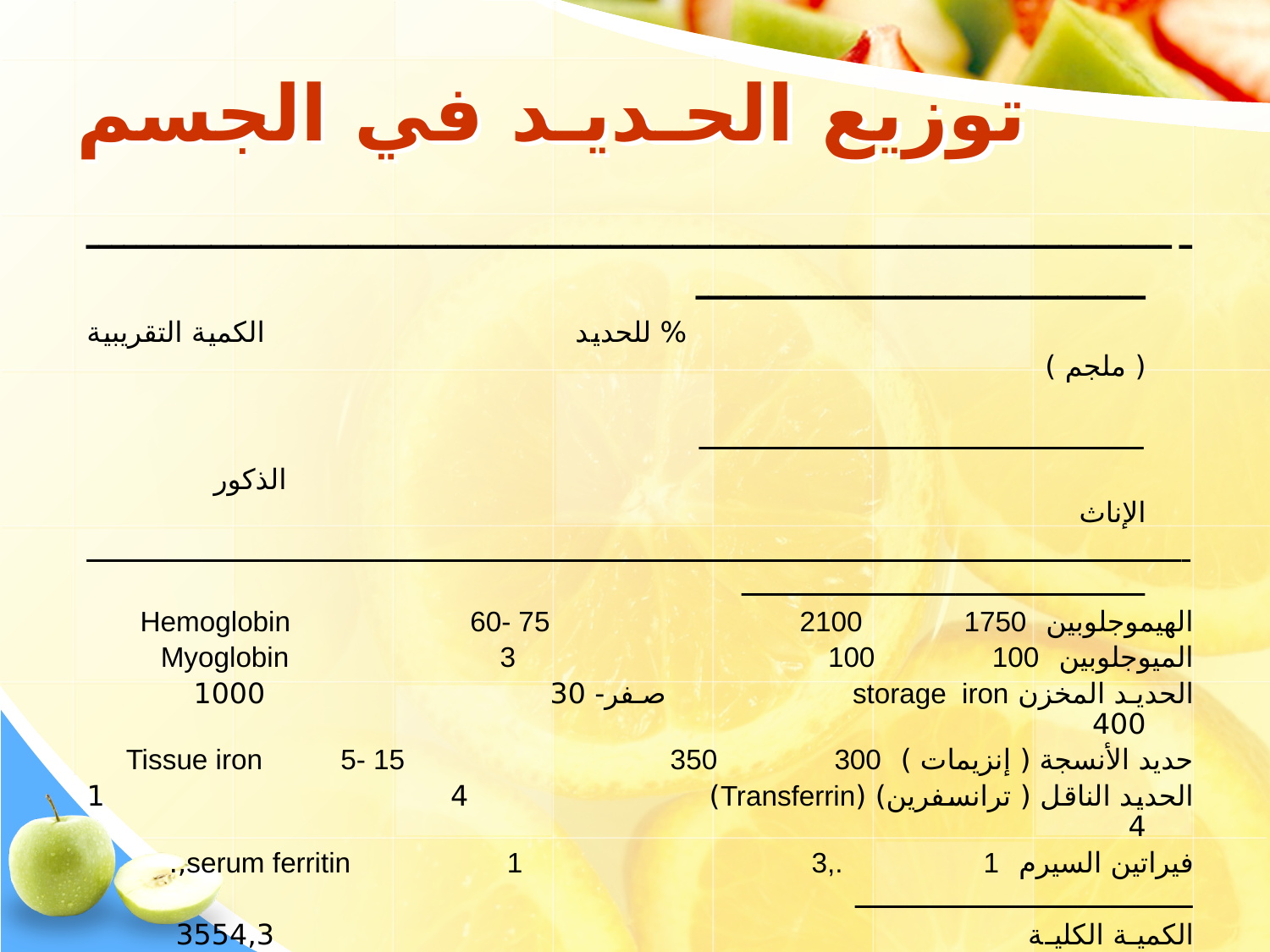

# توزيع الحـديـد في الجسم
ــــــــــــــــــــــــــــــــــــــــــــــــــــــــــــــــــــــــــــــــــــــــــــــــــــــــــــــــــــــــــــ
                                                         % للحديد                                   الكمية التقريبية ( ملجم )
                                                                                                 ــــــــــــــــــــــــــــــــــــــــــــــــــــــ
                                                                                                      الذكور            الإناث
ـــــــــــــــــــــــــــــــــــــــــــــــــــــــــــــــــــــــــــــــــــــــــــــــــــــــــــــــــــــــــــــــــــــــــــــــــــــــــــــــــــــــــــــــــــــــ
الهيموجلوبين  Hemoglobin                       60- 75                                2100             1750
الميوجلوبين  Myoglobin                           3                                        100               100
الحديد المخزن storage iron                     صفر- 30                                1000             400
حديد الأنسجة ( إنزيمات )  Tissue iron          5- 15                                  350               300
الحديد الناقل ( ترانسفرين) (Transferrin)         1                                       4                   4
فيراتين السيرم  serum ferritin                    1                                     3,.                  1,.
ـــــــــــــــــــــــــــــــــــــــــ
الكمية الكلية                                                                                     3554,3           2554,1